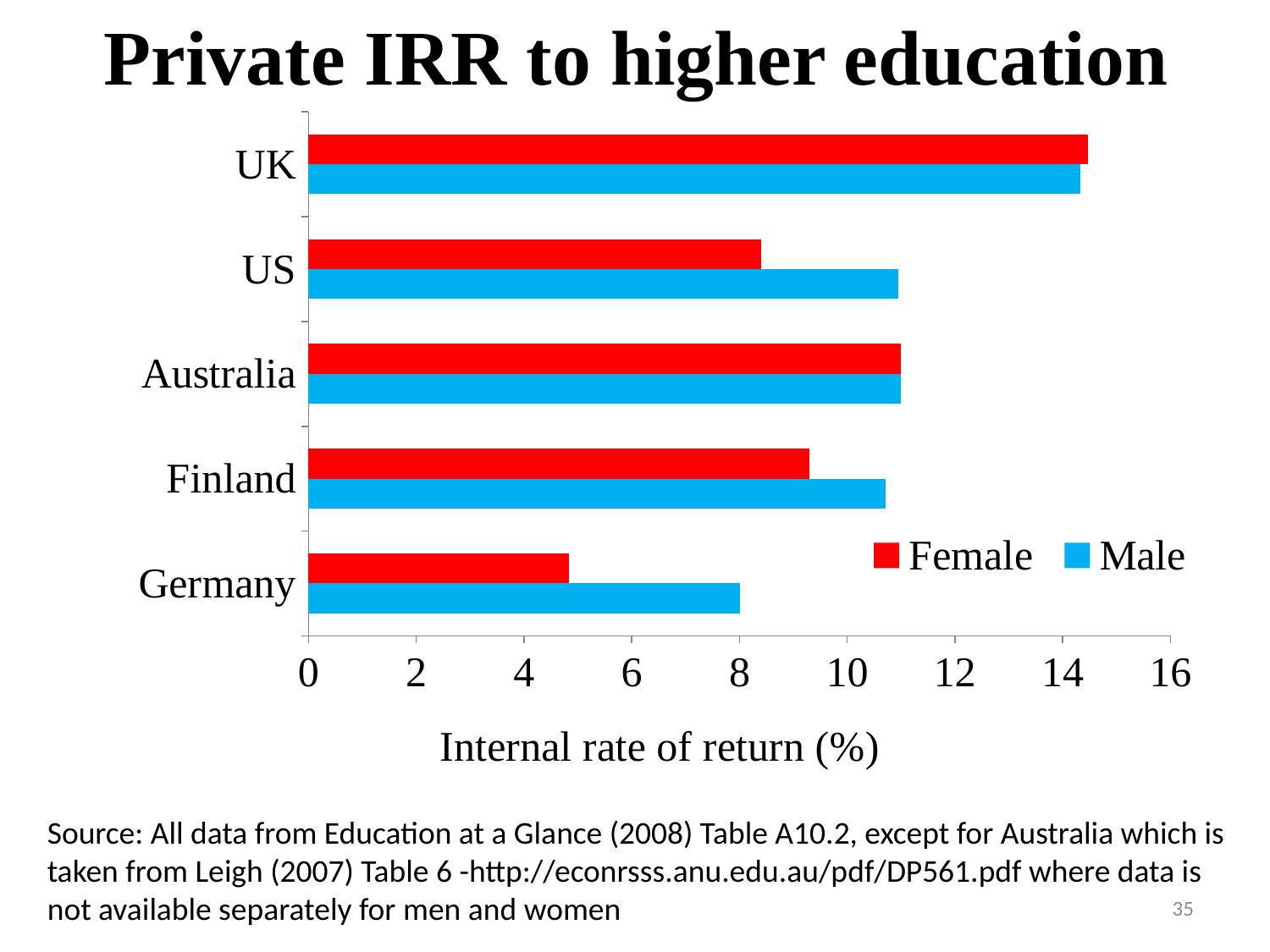

# Private IRR to higher education

### Chart

| Category | Male | Female |
|---|---|---|
| Germany | 8.014056465721879 | 4.8320052986880615 |
| Finland | 10.711767293644144 | 9.29096267172032 |
| Australia | 11.0 | 11.0 |
| US | 10.954318898077823 | 8.401535498227014 |
| UK | 14.328018901468381 | 14.459789901278958 |
Source: All data from Education at a Glance (2008) Table A10.2, except for Australia which is taken from Leigh (2007) Table 6 -http://econrsss.anu.edu.au/pdf/DP561.pdf where data is not available separately for men and women
35